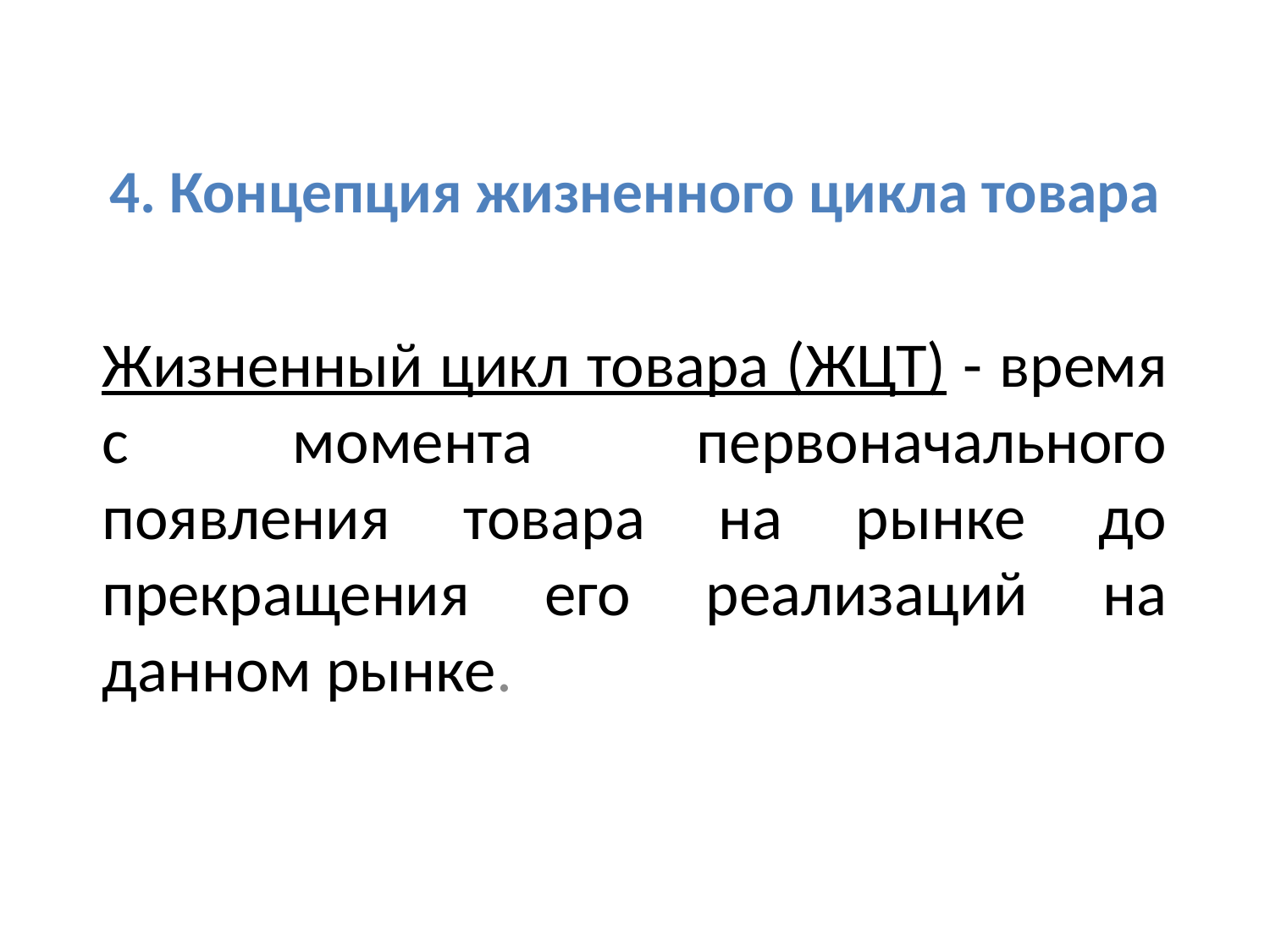

# 4. Концепция жизненного цикла товара
Жизненный цикл товара (ЖЦТ) - время с момента первоначального появления товара на рынке до прекращения его реализаций на данном рынке.